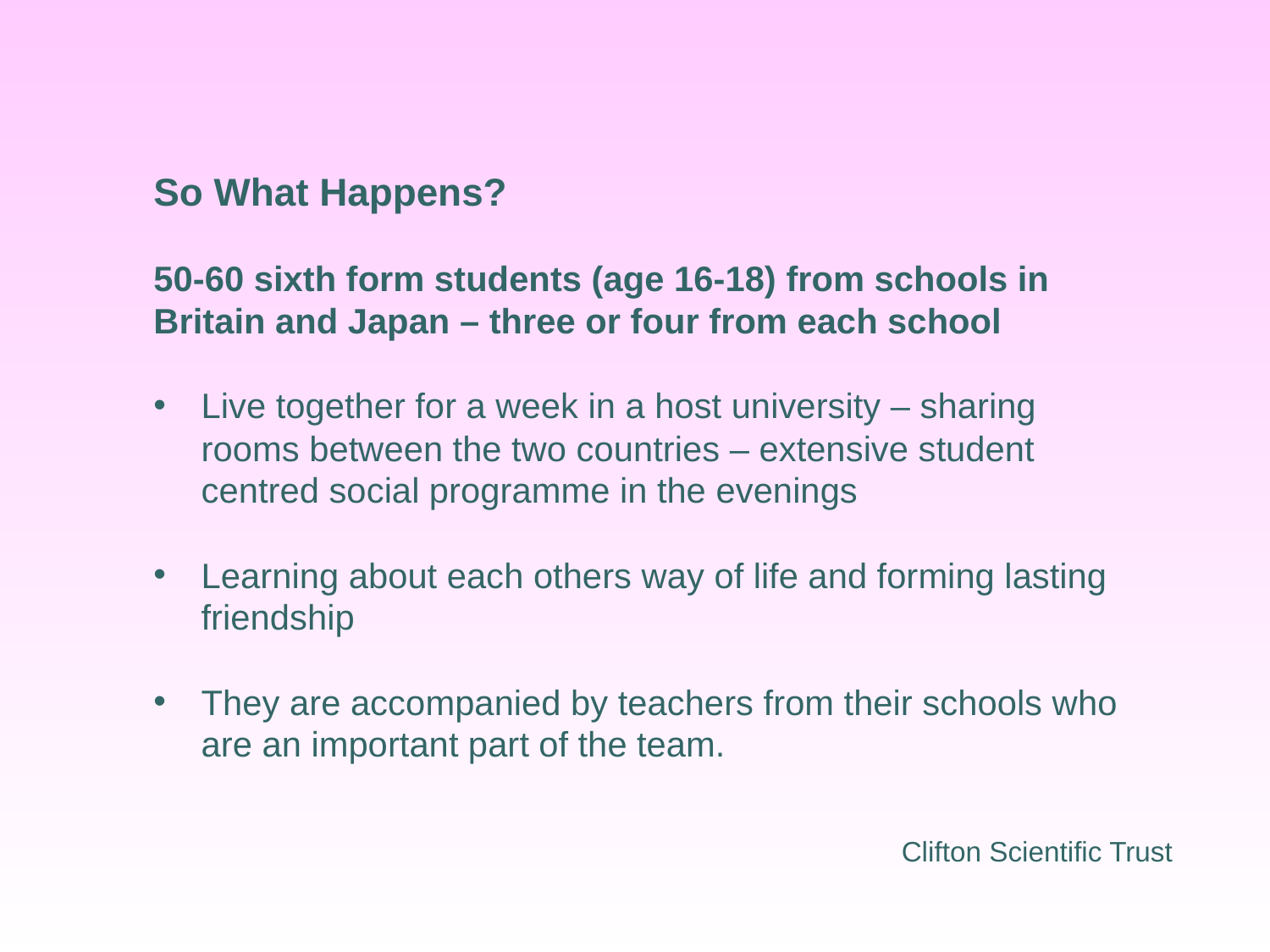

So What Happens?

50-60 sixth form students (age 16-18) from schools in Britain and Japan – three or four from each school

Live together for a week in a host university – sharing rooms between the two countries – extensive student centred social programme in the evenings

Learning about each others way of life and forming lasting friendship

They are accompanied by teachers from their schools who are an important part of the team.

Clifton Scientific Trust